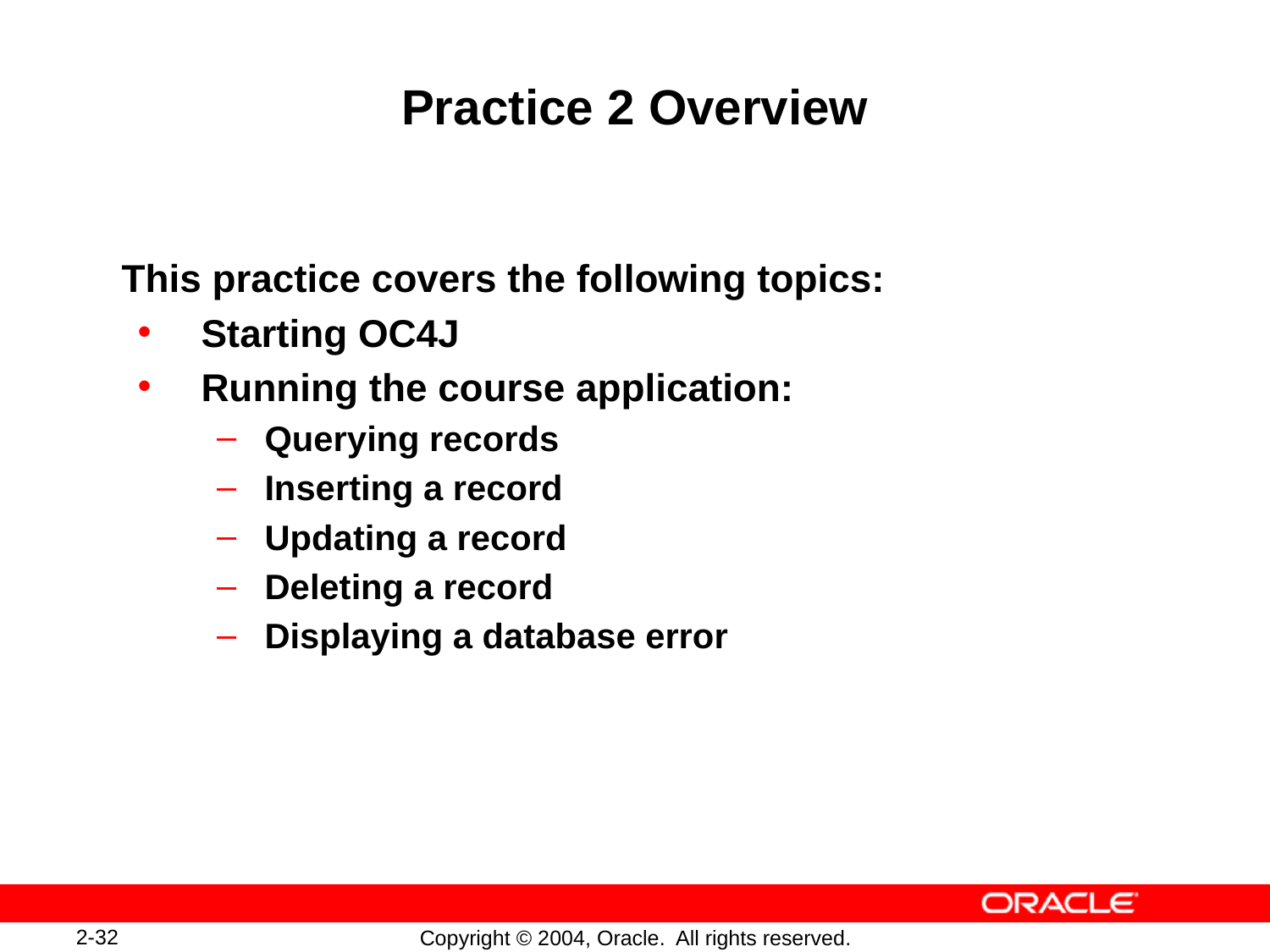

# Practice 2 Overview
This practice covers the following topics:
Starting OC4J
Running the course application:
Querying records
Inserting a record
Updating a record
Deleting a record
Displaying a database error